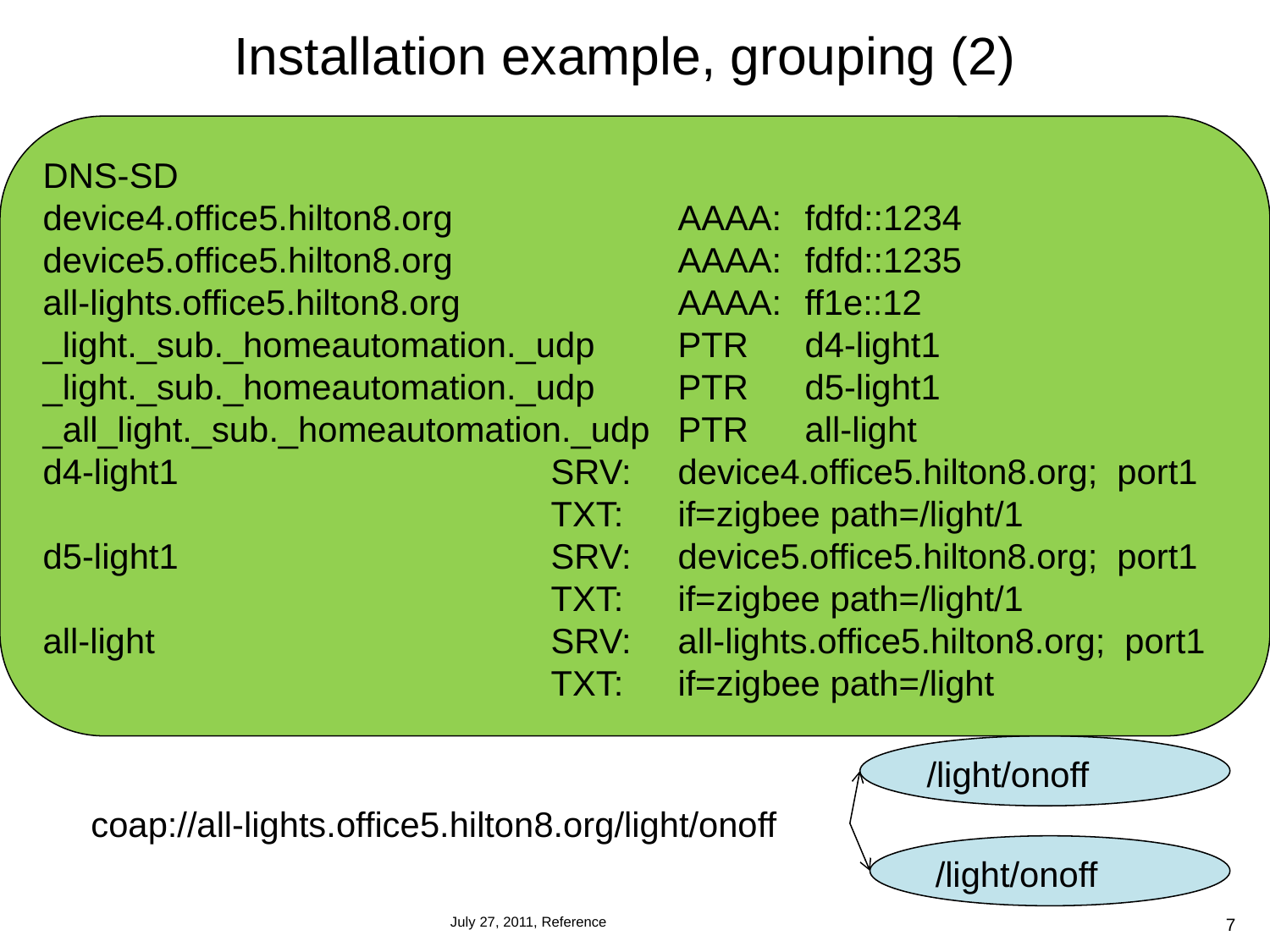

Installation example, grouping (2)
DNS-SD
device4.office5.hilton8.org 		AAAA:	fdfd::1234
device5.office5.hilton8.org 		AAAA:	fdfd::1235
all-lights.office5.hilton8.org 		AAAA:	ff1e::12
_light._sub._homeautomation._udp	PTR 	d4-light1
_light._sub._homeautomation._udp 	PTR 	d5-light1
_all_light._sub._homeautomation._udp 	PTR 	all-light
d4-light1			SRV: 	device4.office5.hilton8.org;  port1
				TXT: 	if=zigbee path=/light/1
d5-light1			SRV: 	device5.office5.hilton8.org;  port1
				TXT: 	if=zigbee path=/light/1
all-light				SRV: 	all-lights.office5.hilton8.org;  port1
				TXT: 	if=zigbee path=/light

/light/onoff
coap://all-lights.office5.hilton8.org/light/onoff
/light/onoff
7